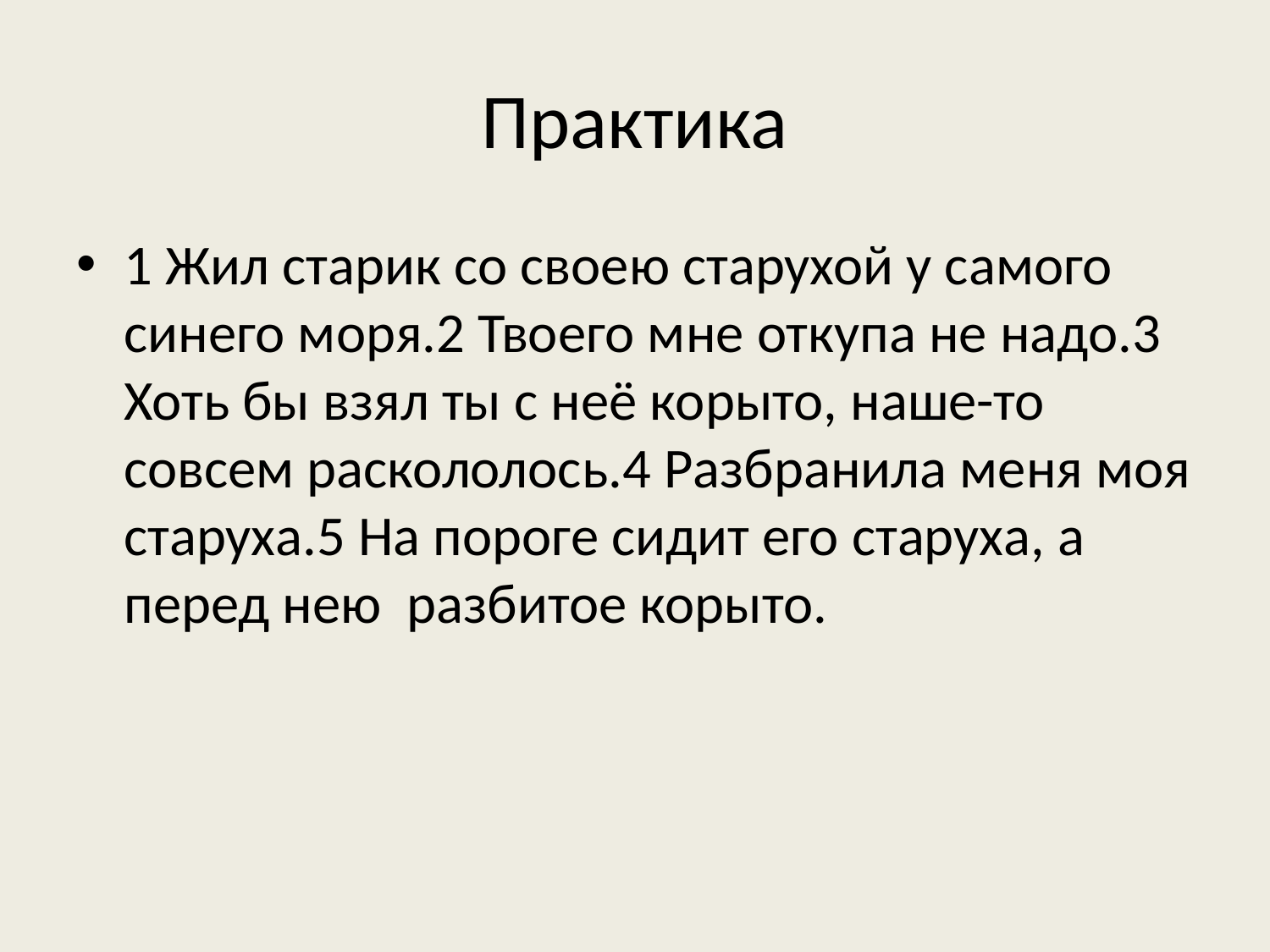

# Практика
1 Жил старик со своею старухой у самого синего моря.2 Твоего мне откупа не надо.3 Хоть бы взял ты с неё корыто, наше-то совсем раскололось.4 Разбранила меня моя старуха.5 На пороге сидит его старуха, а перед нею  разбитое корыто.